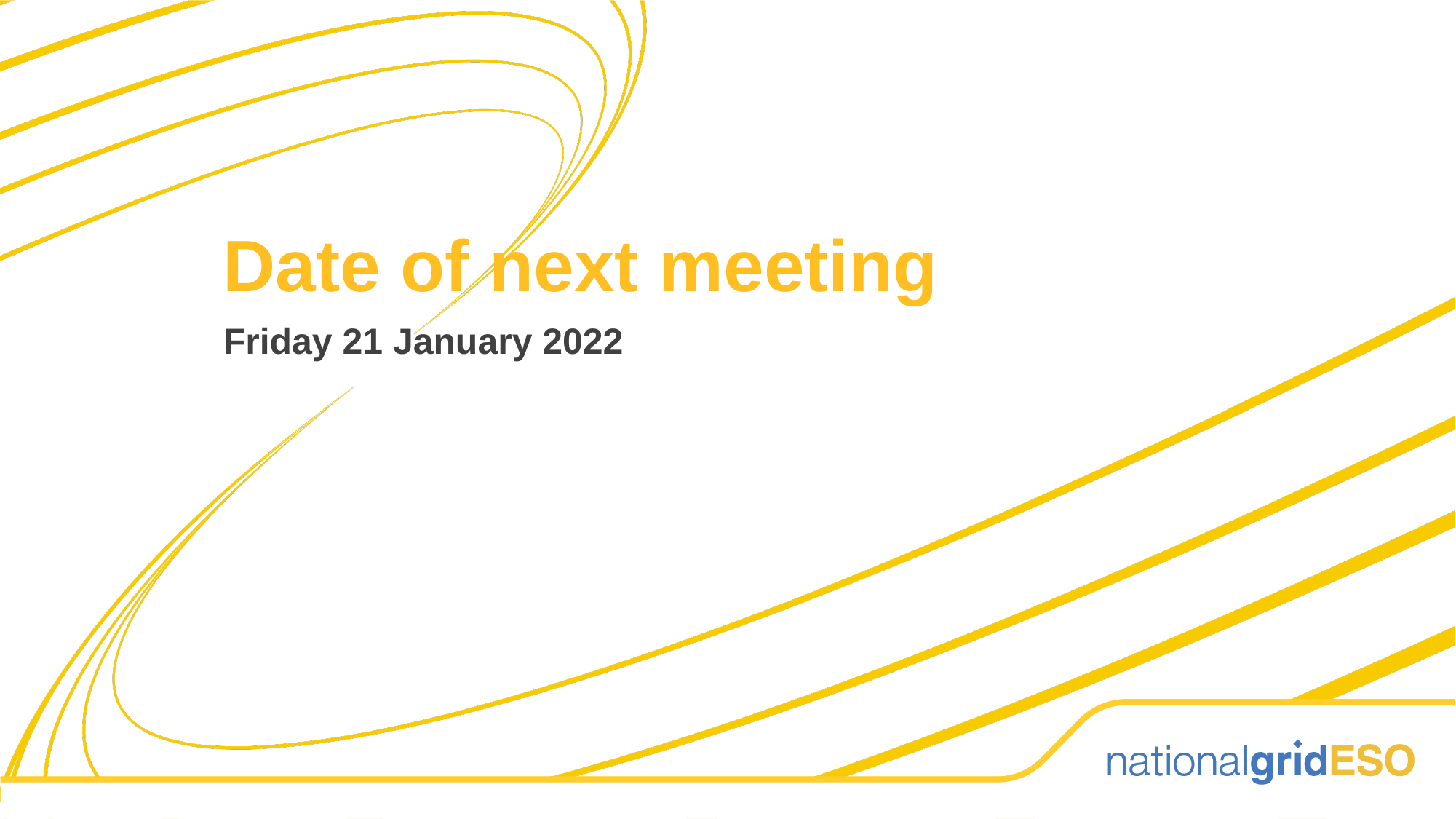

Date of next meeting
Friday 21 January 2022